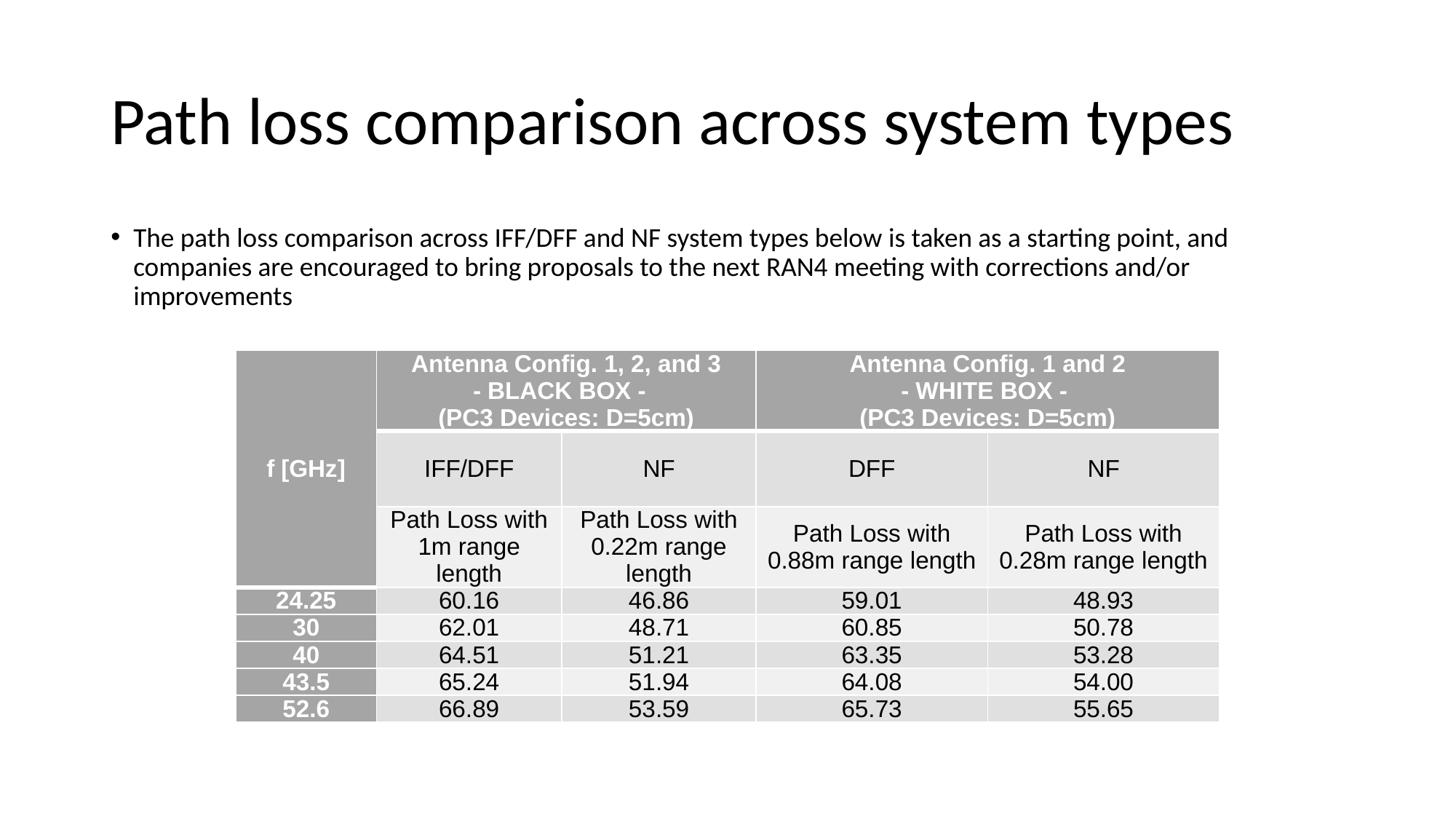

# Path loss comparison across system types
The path loss comparison across IFF/DFF and NF system types below is taken as a starting point, and companies are encouraged to bring proposals to the next RAN4 meeting with corrections and/or improvements
| f [GHz] | Antenna Config. 1, 2, and 3 - BLACK BOX - (PC3 Devices: D=5cm) |  | Antenna Config. 1 and 2 - WHITE BOX - (PC3 Devices: D=5cm) |  |
| --- | --- | --- | --- | --- |
|  | IFF/DFF | NF | DFF | NF |
|  | Path Loss with 1m range length | Path Loss with 0.22m range length | Path Loss with 0.88m range length | Path Loss with 0.28m range length |
| 24.25 | 60.16 | 46.86 | 59.01 | 48.93 |
| 30 | 62.01 | 48.71 | 60.85 | 50.78 |
| 40 | 64.51 | 51.21 | 63.35 | 53.28 |
| 43.5 | 65.24 | 51.94 | 64.08 | 54.00 |
| 52.6 | 66.89 | 53.59 | 65.73 | 55.65 |